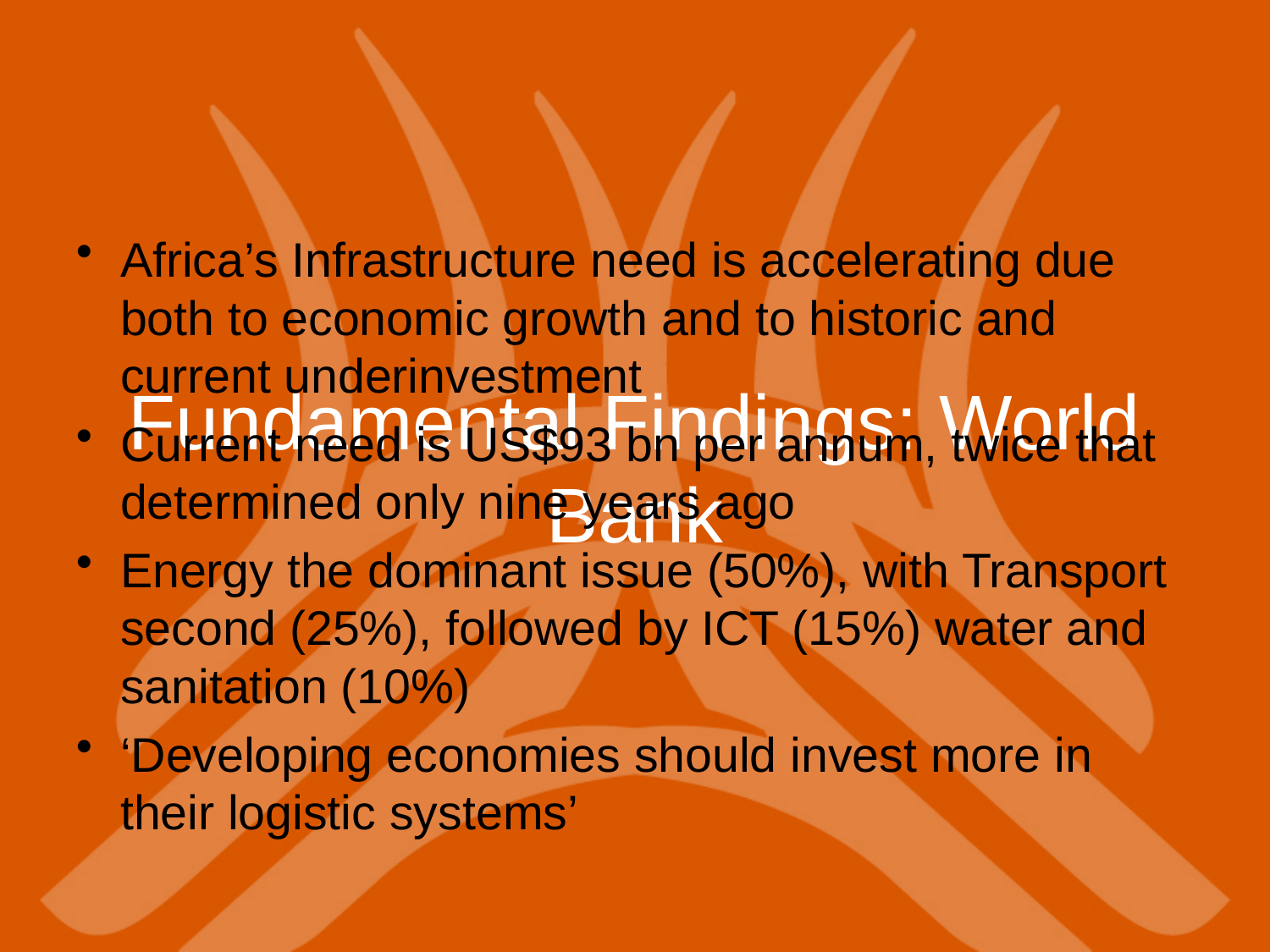

Africa’s Infrastructure need is accelerating due both to economic growth and to historic and current underinvestment
Current need is US$93 bn per annum, twice that determined only nine years ago
Energy the dominant issue (50%), with Transport second (25%), followed by ICT (15%) water and sanitation (10%)
‘Developing economies should invest more in their logistic systems’
# Fundamental Findings: World Bank